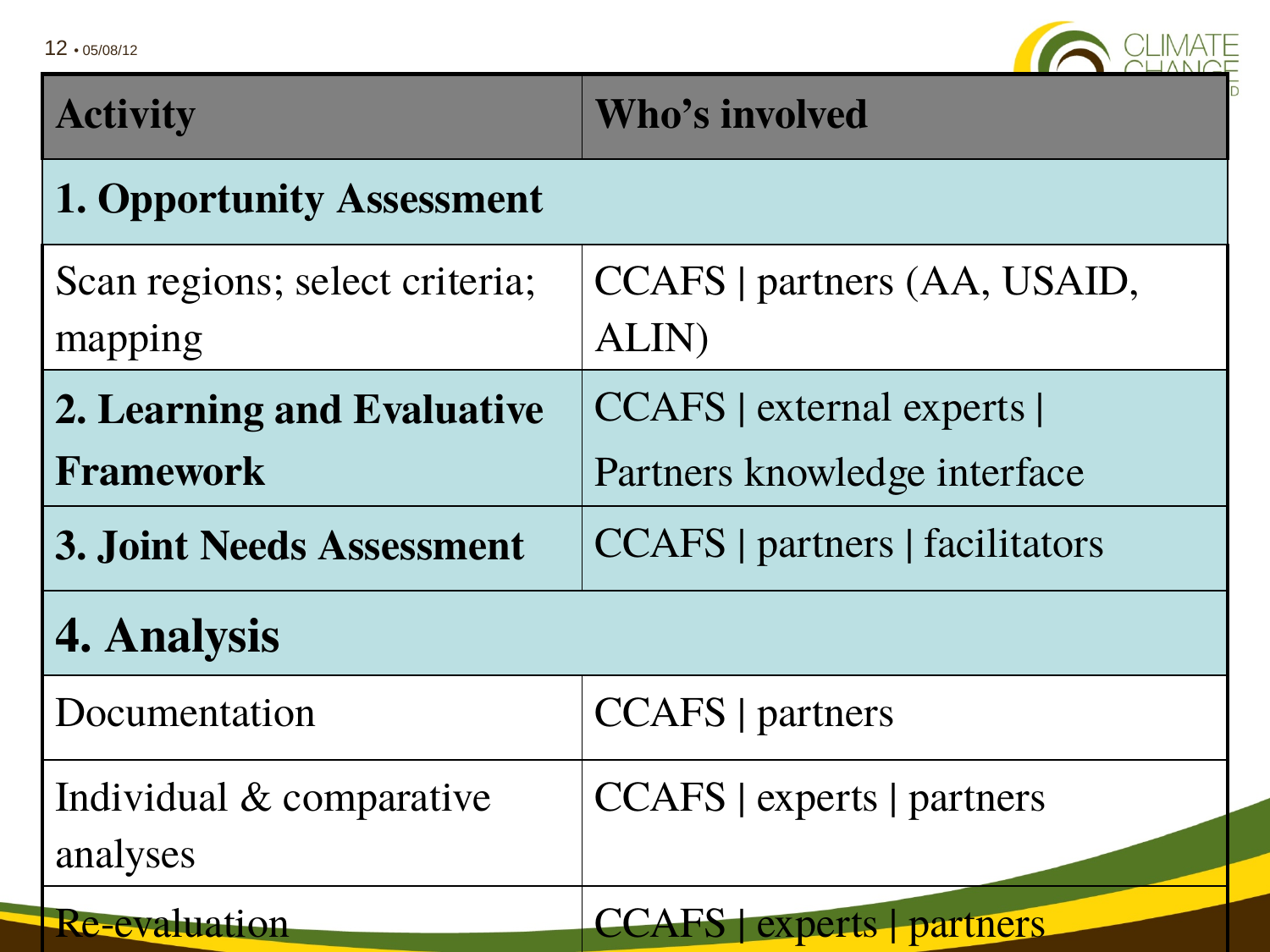

| Activity | Who’s involved |
| --- | --- |
| 1. Opportunity Assessment |  |
| Scan regions; select criteria; mapping | CCAFS | partners (AA, USAID, ALIN) |
| 2. Learning and Evaluative Framework | CCAFS | external experts | Partners knowledge interface |
| 3. Joint Needs Assessment | CCAFS | partners | facilitators |
| 4. Analysis |  |
| Documentation | CCAFS | partners |
| Individual & comparative analyses | CCAFS | experts | partners |
| Re-evaluation | CCAFS | experts | partners |